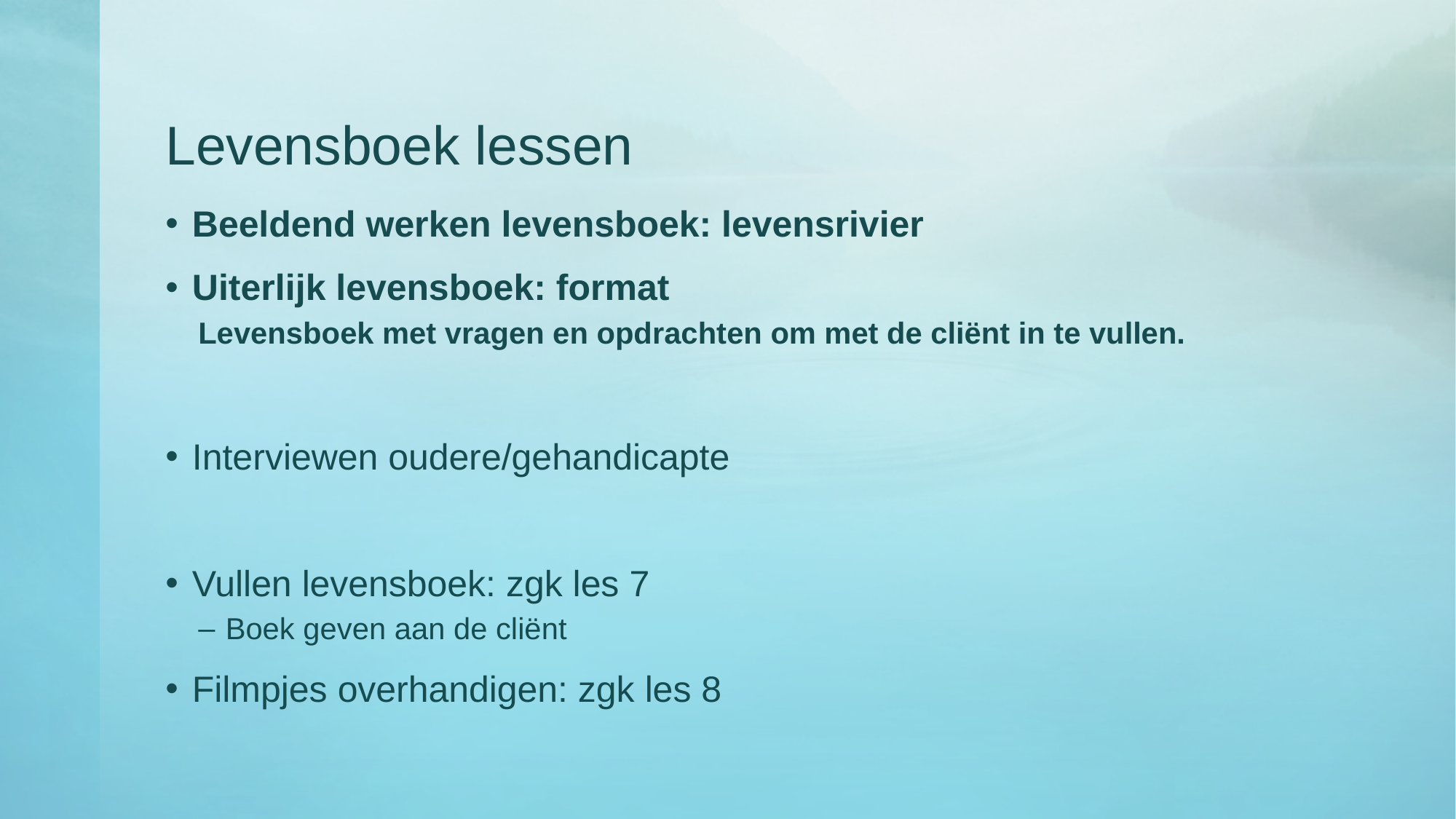

# Levensboek lessen
Beeldend werken levensboek: levensrivier
Uiterlijk levensboek: format
Levensboek met vragen en opdrachten om met de cliënt in te vullen.

Interviewen oudere/gehandicapte

Vullen levensboek: zgk les 7
Boek geven aan de cliënt
Filmpjes overhandigen: zgk les 8